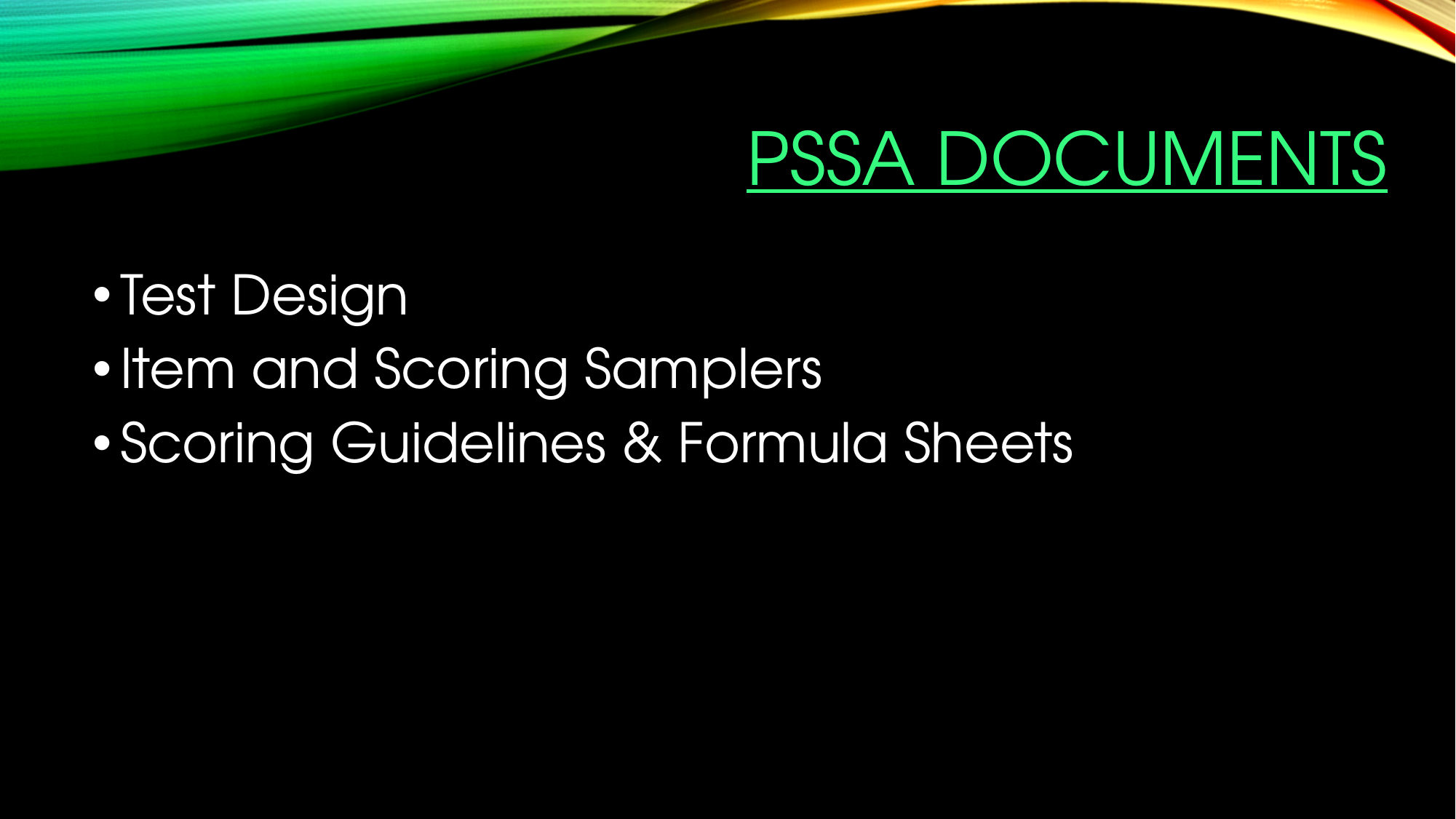

# PSSA Documents
Test Design
Item and Scoring Samplers
Scoring Guidelines & Formula Sheets